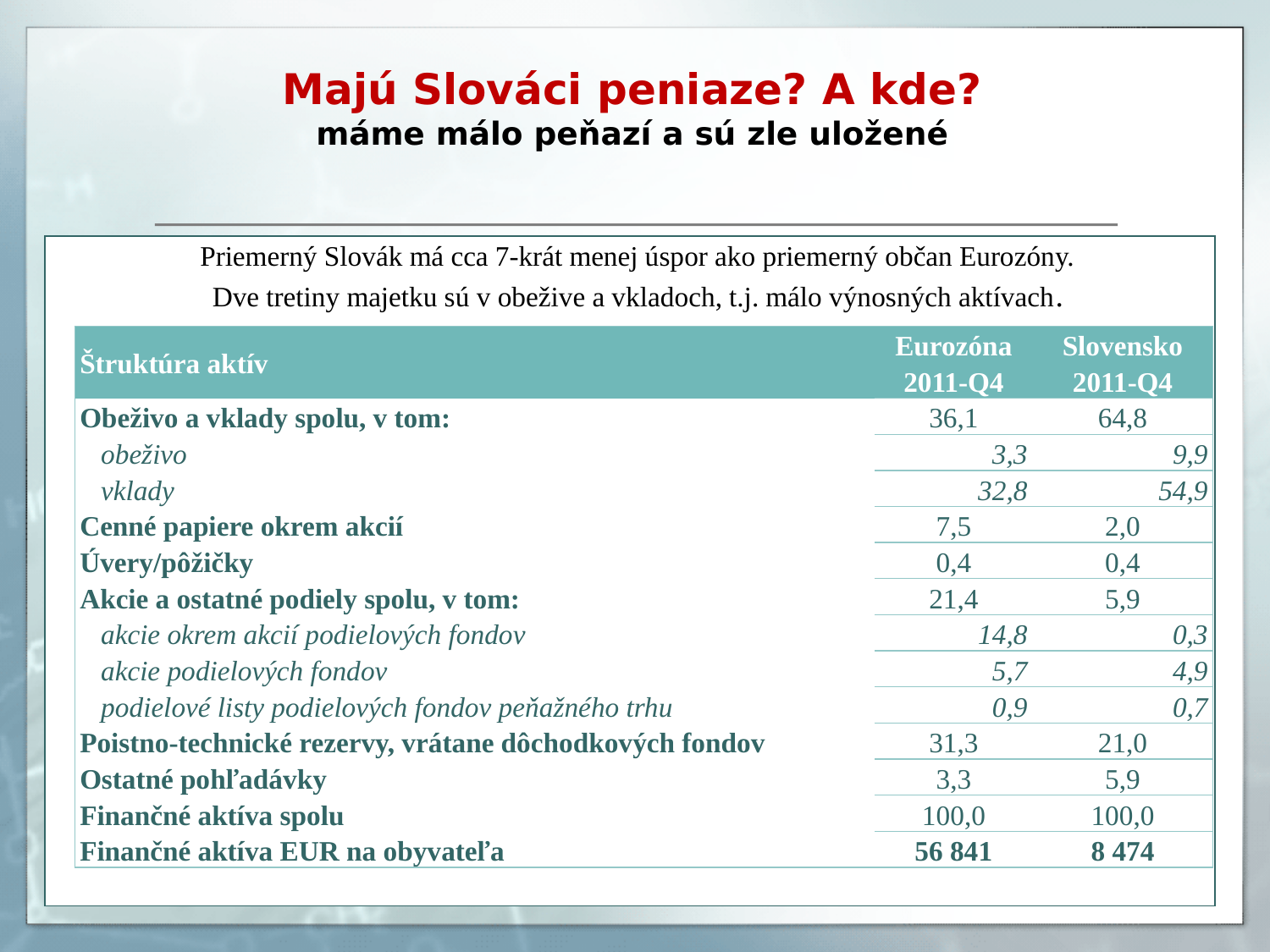

# Majú Slováci peniaze? A kde? máme málo peňazí a sú zle uložené
Priemerný Slovák má cca 7-krát menej úspor ako priemerný občan Eurozóny.
Dve tretiny majetku sú v obežive a vkladoch, t.j. málo výnosných aktívach.

| Štruktúra aktív | Eurozóna 2011-Q4 | Slovensko 2011-Q4 |
| --- | --- | --- |
| Obeživo a vklady spolu, v tom: | 36,1 | 64,8 |
| obeživo | 3,3 | 9,9 |
| vklady | 32,8 | 54,9 |
| Cenné papiere okrem akcií | 7,5 | 2,0 |
| Úvery/pôžičky | 0,4 | 0,4 |
| Akcie a ostatné podiely spolu, v tom: | 21,4 | 5,9 |
| akcie okrem akcií podielových fondov | 14,8 | 0,3 |
| akcie podielových fondov | 5,7 | 4,9 |
| podielové listy podielových fondov peňažného trhu | 0,9 | 0,7 |
| Poistno-technické rezervy, vrátane dôchodkových fondov | 31,3 | 21,0 |
| Ostatné pohľadávky | 3,3 | 5,9 |
| Finančné aktíva spolu | 100,0 | 100,0 |
| Finančné aktíva EUR na obyvateľa | 56 841 | 8 474 |